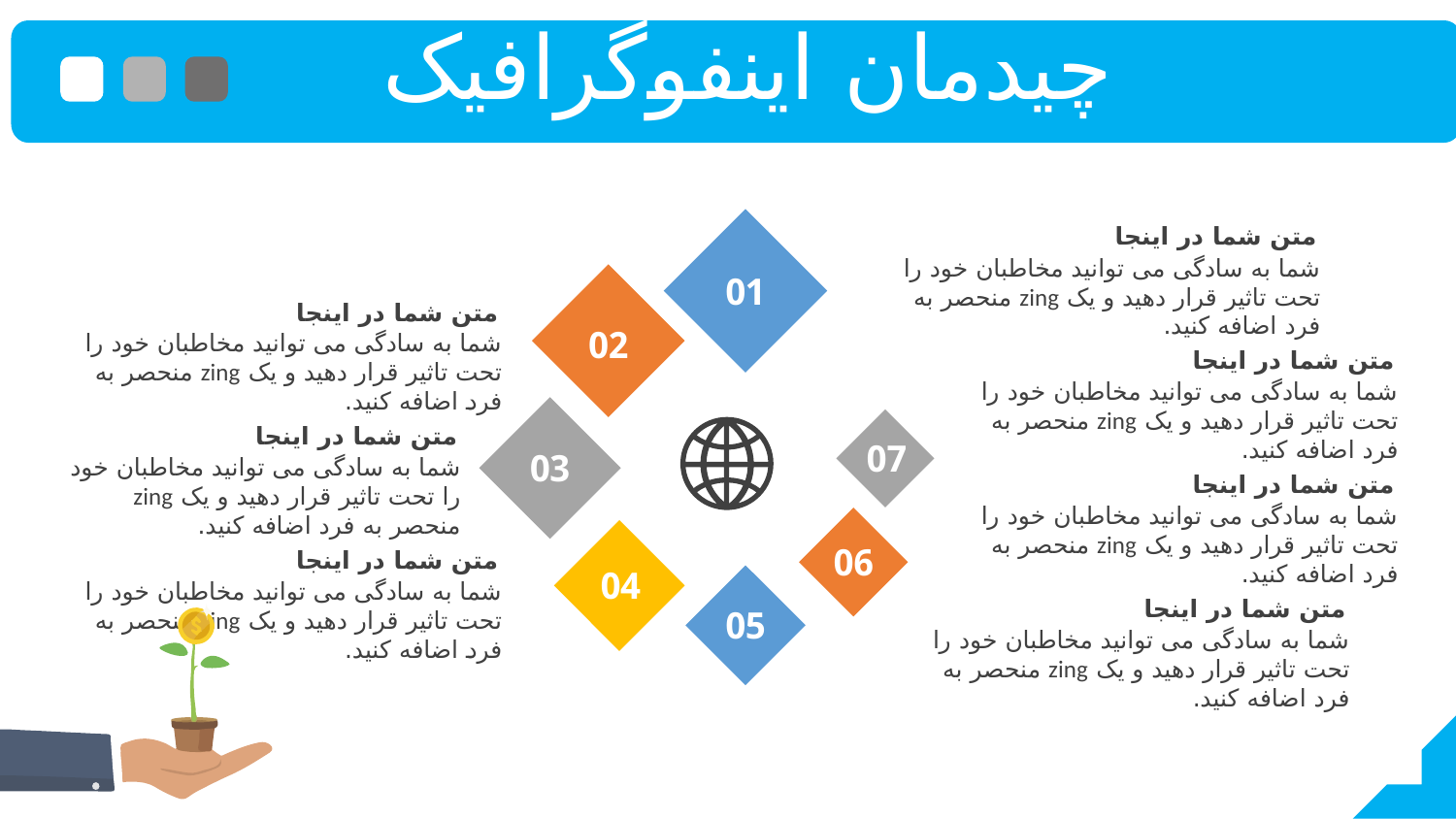

چیدمان اینفوگرافیک

متن شما در اینجا
شما به سادگی می توانید مخاطبان خود را تحت تاثیر قرار دهید و یک zing منحصر به فرد اضافه کنید.
01
متن شما در اینجا
شما به سادگی می توانید مخاطبان خود را تحت تاثیر قرار دهید و یک zing منحصر به فرد اضافه کنید.
02
متن شما در اینجا
شما به سادگی می توانید مخاطبان خود را تحت تاثیر قرار دهید و یک zing منحصر به فرد اضافه کنید.
متن شما در اینجا
شما به سادگی می توانید مخاطبان خود را تحت تاثیر قرار دهید و یک zing منحصر به فرد اضافه کنید.

07
03
متن شما در اینجا
شما به سادگی می توانید مخاطبان خود را تحت تاثیر قرار دهید و یک zing منحصر به فرد اضافه کنید.
06
متن شما در اینجا
شما به سادگی می توانید مخاطبان خود را تحت تاثیر قرار دهید و یک zing منحصر به فرد اضافه کنید.
04
متن شما در اینجا
شما به سادگی می توانید مخاطبان خود را تحت تاثیر قرار دهید و یک zing منحصر به فرد اضافه کنید.
05